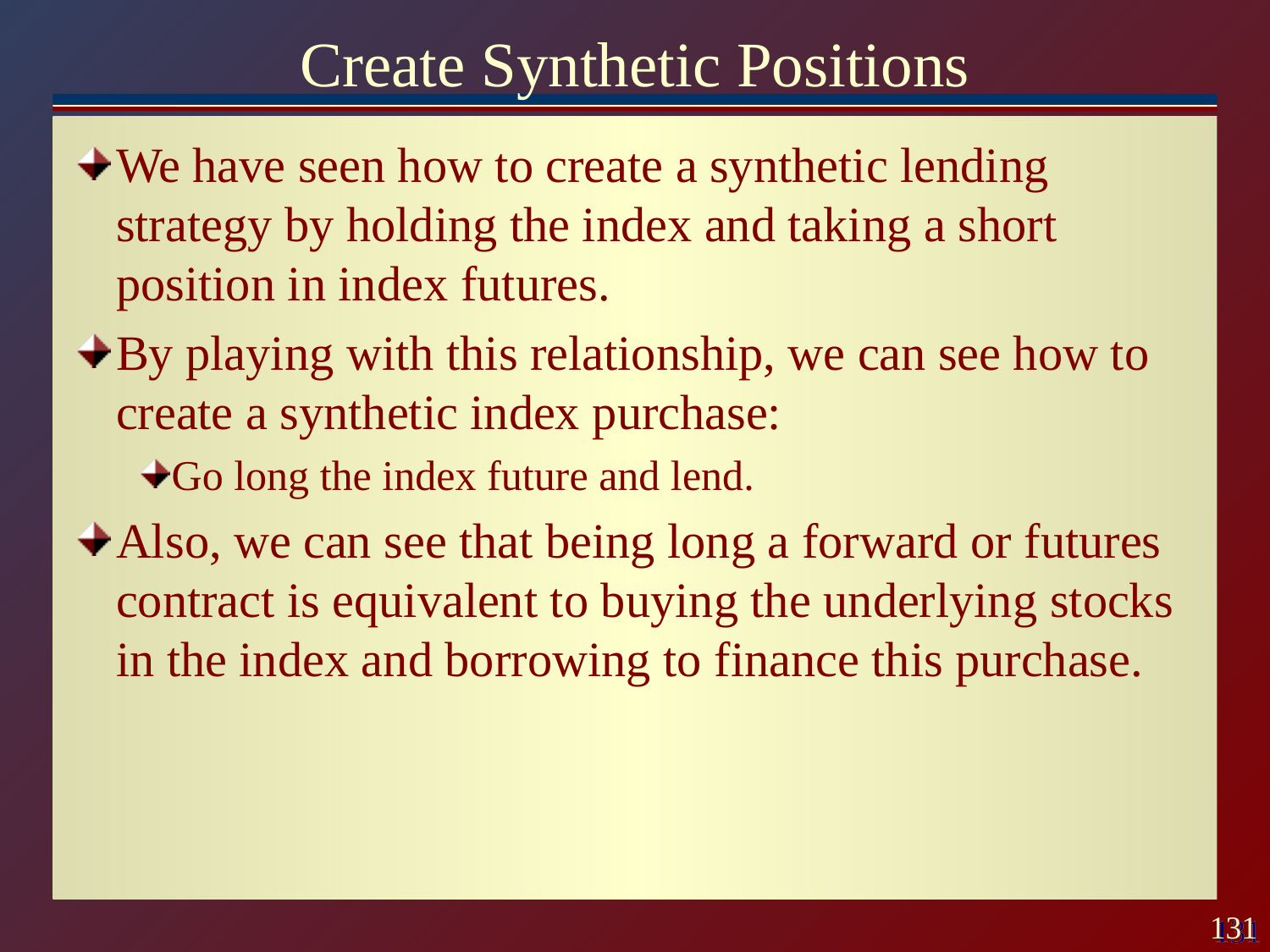

# Create Synthetic Positions
We have seen how to create a synthetic lending strategy by holding the index and taking a short position in index futures.
By playing with this relationship, we can see how to create a synthetic index purchase:
Go long the index future and lend.
Also, we can see that being long a forward or futures contract is equivalent to buying the underlying stocks in the index and borrowing to finance this purchase.